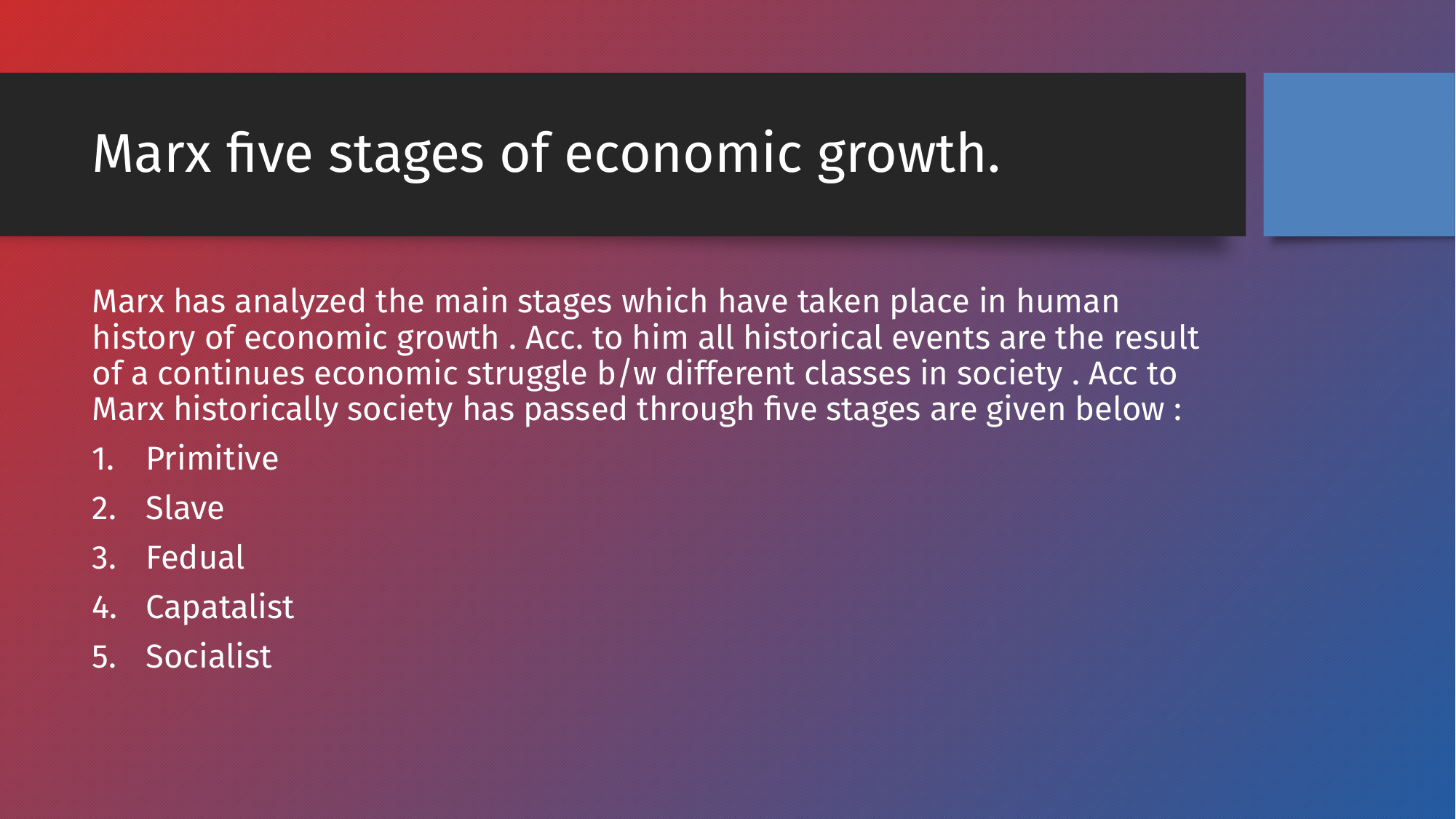

# Marx five stages of economic growth.
Marx has analyzed the main stages which have taken place in human history of economic growth . Acc. to him all historical events are the result of a continues economic struggle b/w different classes in society . Acc to Marx historically society has passed through five stages are given below :
Primitive
Slave
Fedual
Capatalist
Socialist